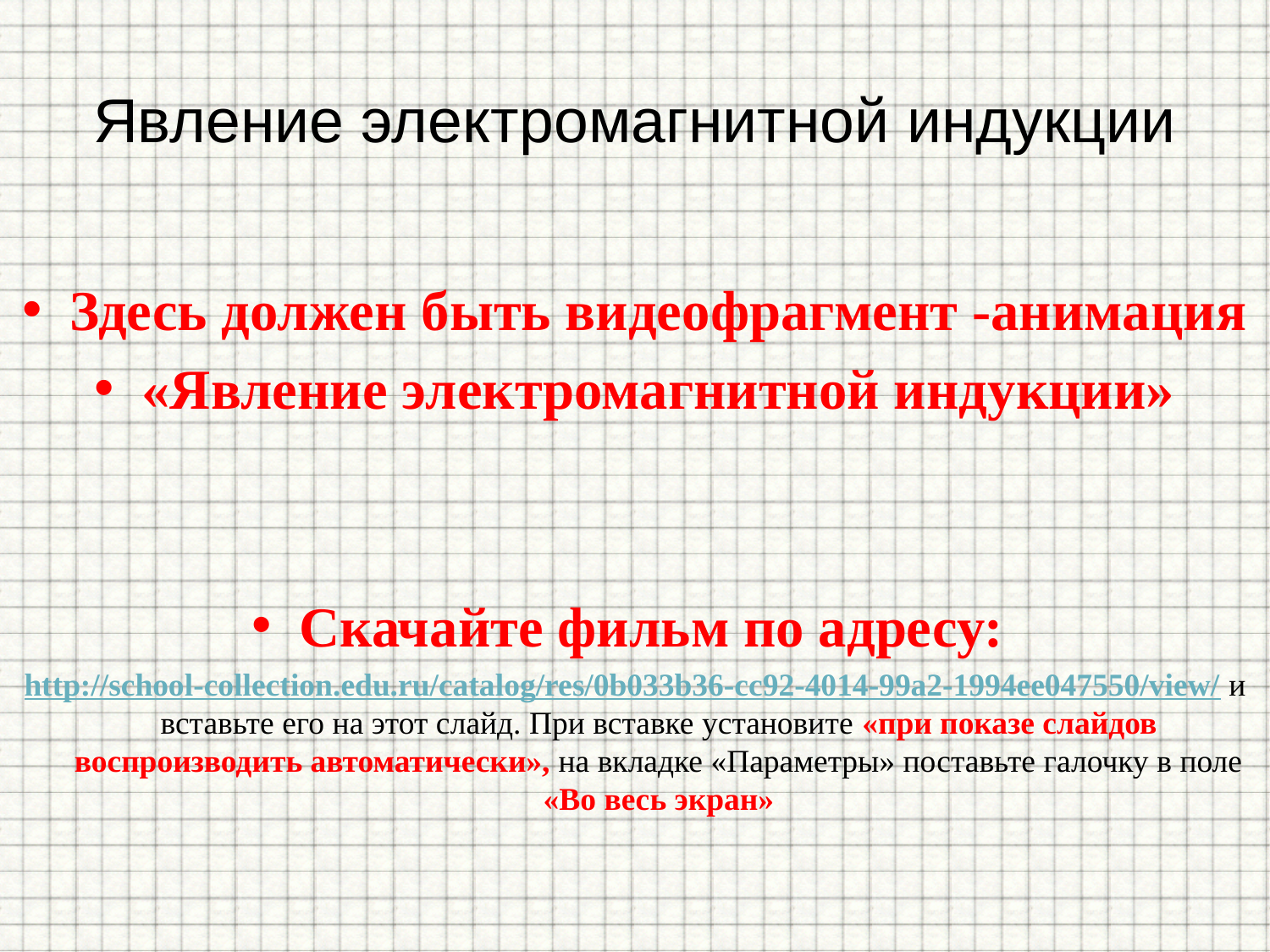

# Явление электромагнитной индукции
Здесь должен быть видеофрагмент -анимация
«Явление электромагнитной индукции»

Скачайте фильм по адресу:
http://school-collection.edu.ru/catalog/res/0b033b36-cc92-4014-99a2-1994ee047550/view/ и вставьте его на этот слайд. При вставке установите «при показе слайдов воспроизводить автоматически», на вкладке «Параметры» поставьте галочку в поле «Во весь экран»